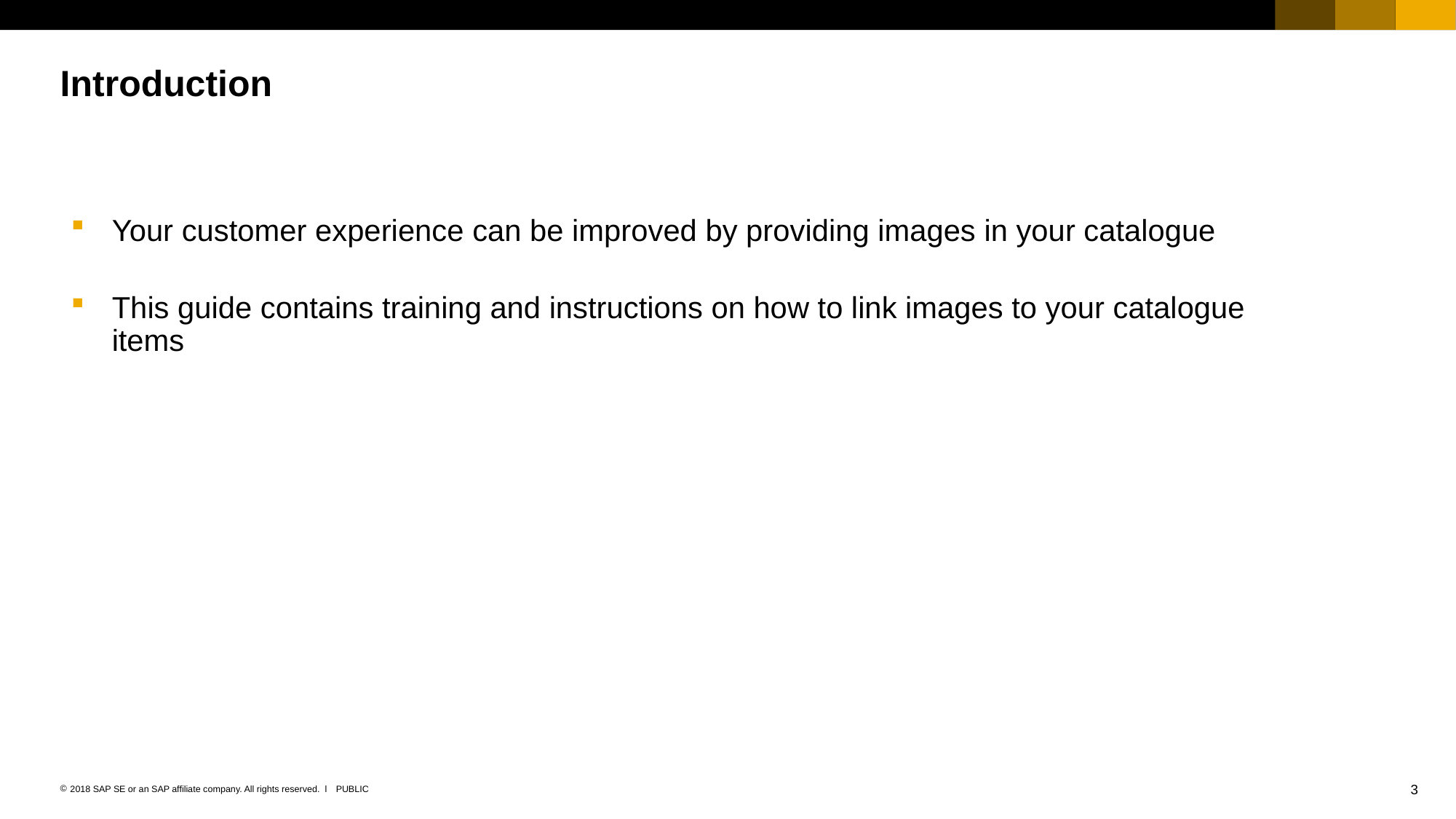

# Introduction
Your customer experience can be improved by providing images in your catalogue

This guide contains training and instructions on how to link images to your catalogue items